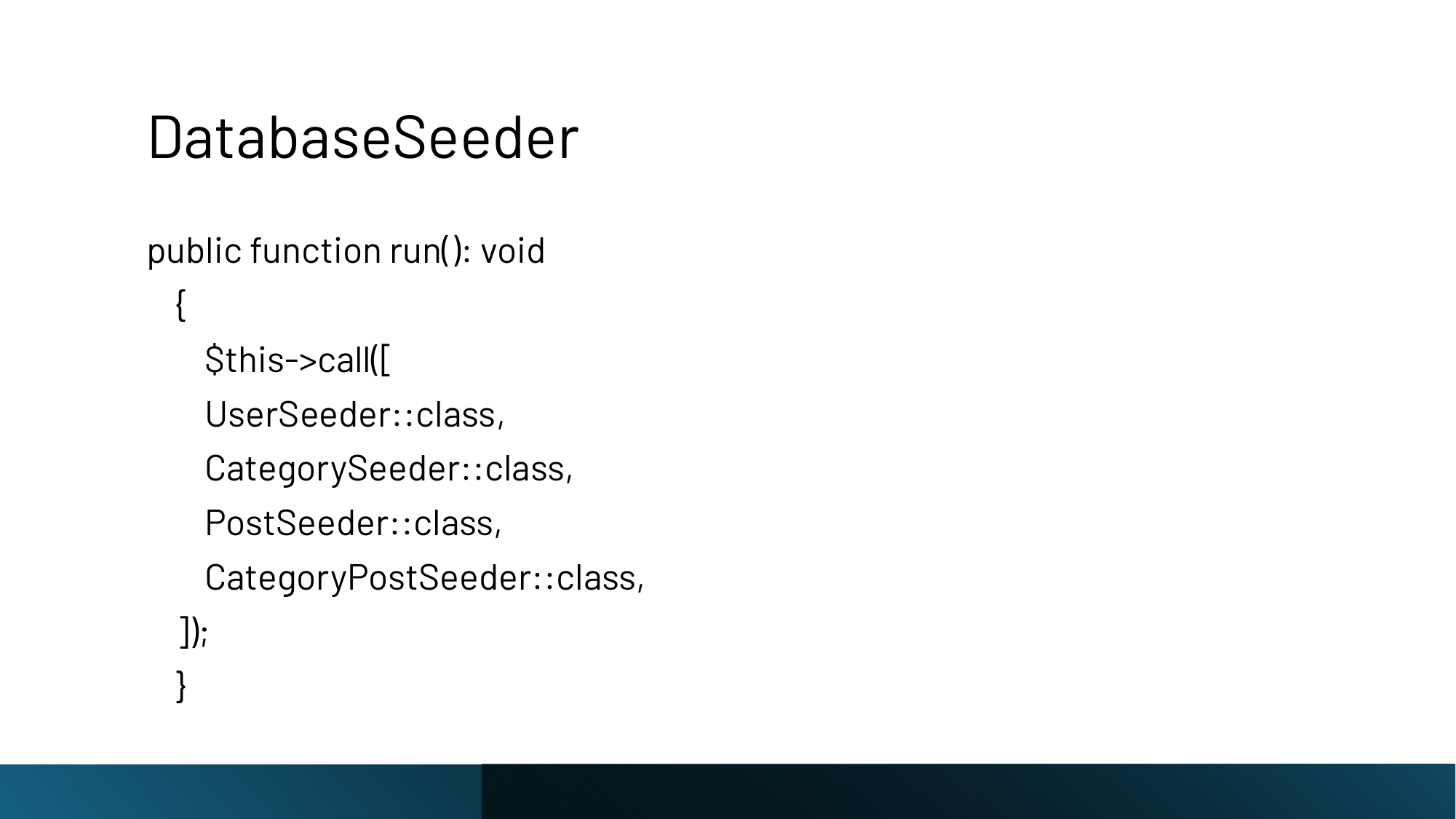

# DatabaseSeeder
public function run(): void
    {
        $this->call([
        UserSeeder::class,
        CategorySeeder::class,
        PostSeeder::class,
        CategoryPostSeeder::class,
    ]);
    }